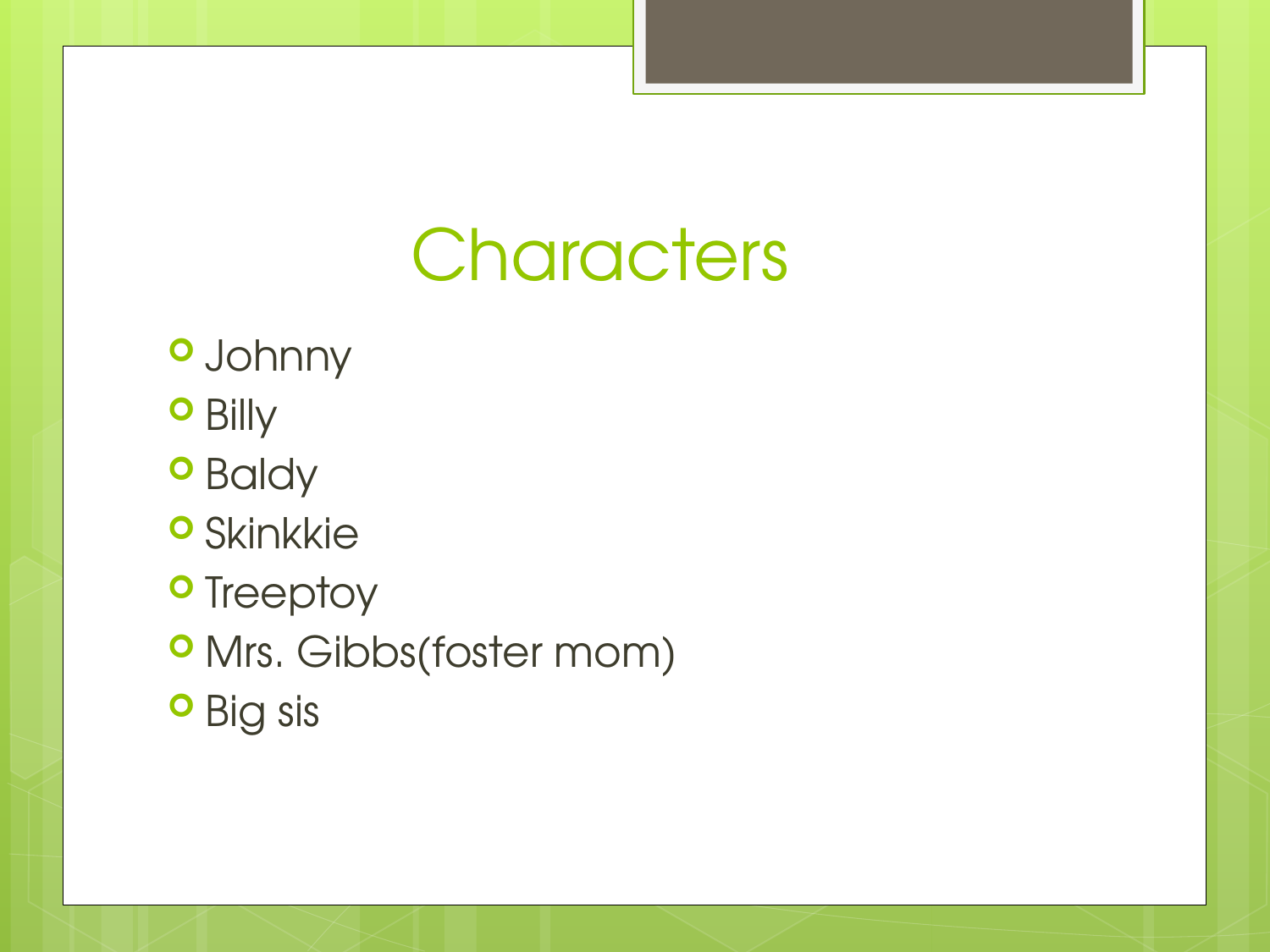

# Characters
Johnny
Billy
Baldy
Skinkkie
Treeptoy
Mrs. Gibbs(foster mom)
Big sis